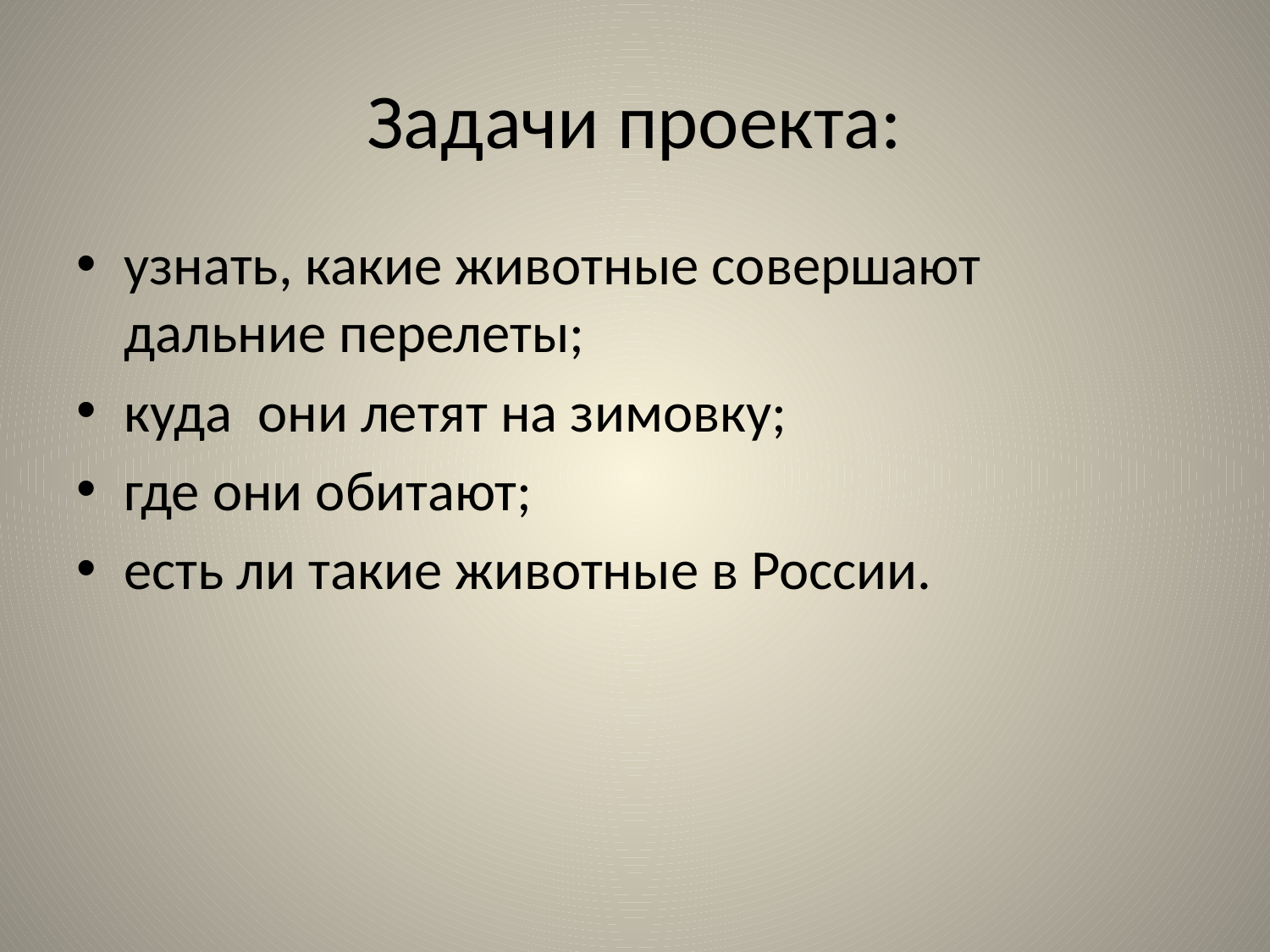

# Задачи проекта:
узнать, какие животные совершают дальние перелеты;
куда  они летят на зимовку;
где они обитают;
есть ли такие животные в России.